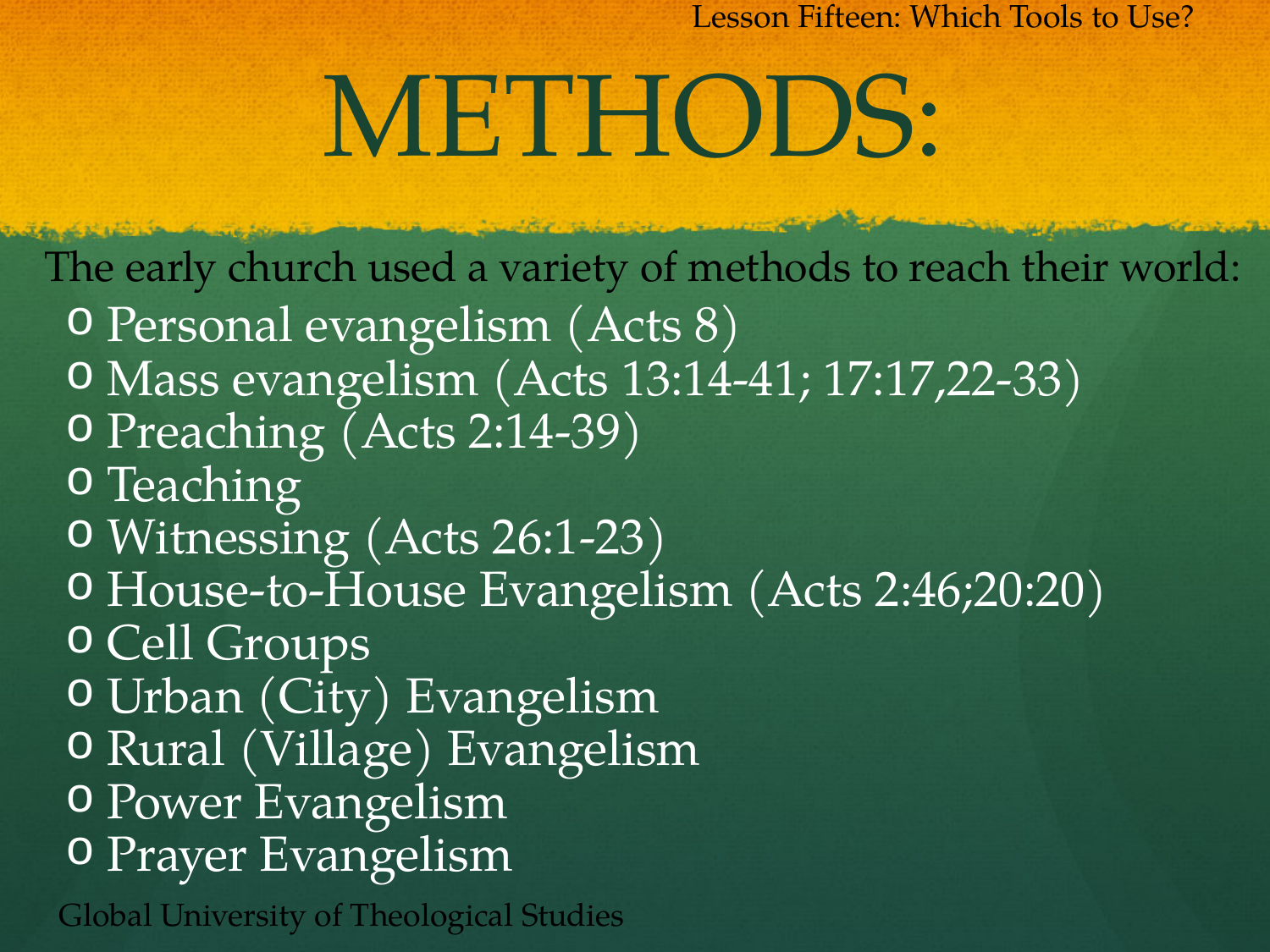

Lesson Fifteen: Which Tools to Use?

# Methods:
The early church used a variety of methods to reach their world:
 Personal evangelism (Acts 8)
 Mass evangelism (Acts 13:14-41; 17:17,22-33)
 Preaching (Acts 2:14-39)
 Teaching
 Witnessing (Acts 26:1-23)
 House-to-House Evangelism (Acts 2:46;20:20)
 Cell Groups
 Urban (City) Evangelism
 Rural (Village) Evangelism
 Power Evangelism
 Prayer Evangelism
Global University of Theological Studies